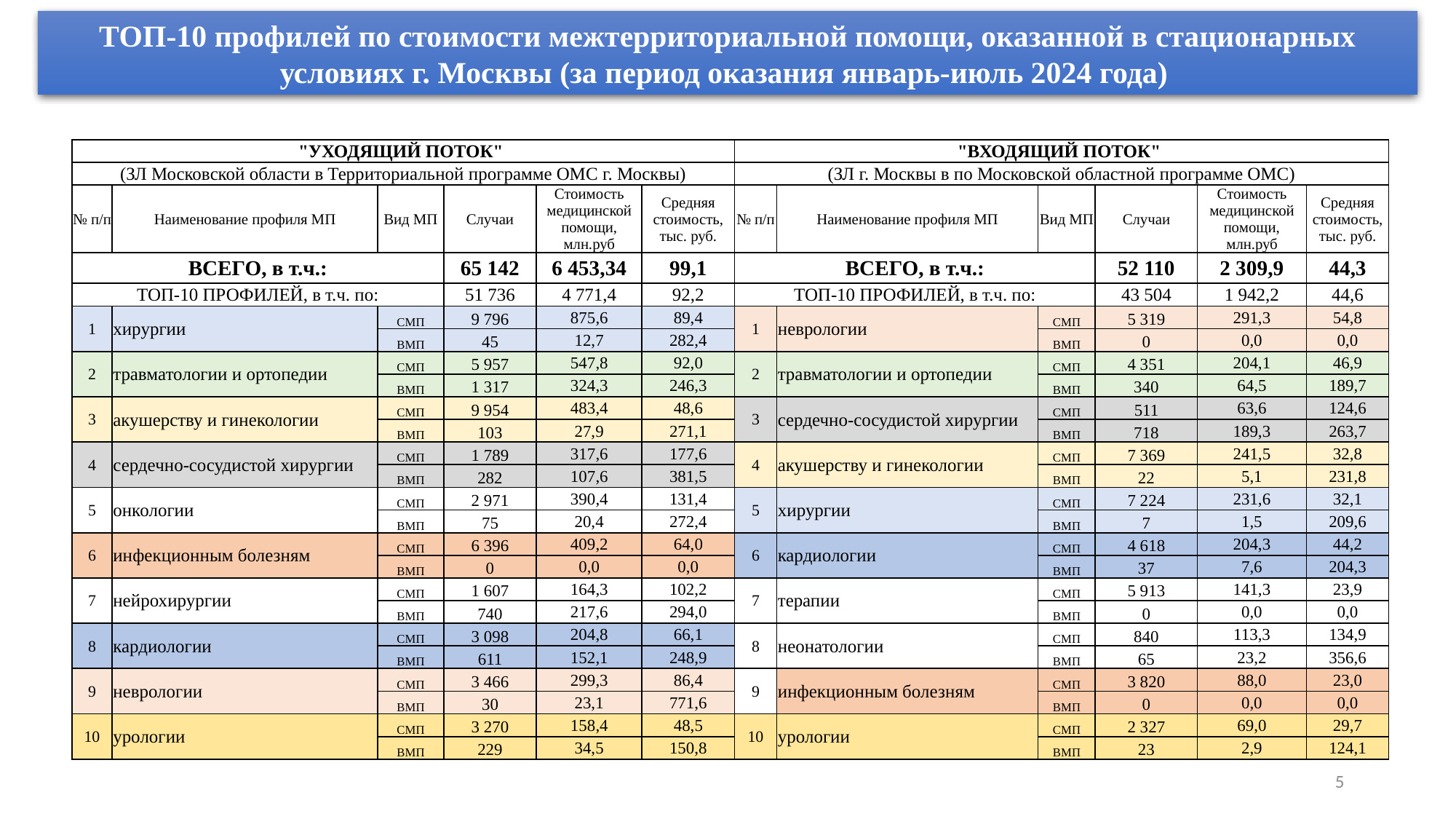

ТОП-10 профилей по стоимости межтерриториальной помощи, оказанной в стационарных условиях г. Москвы (за период оказания январь-июль 2024 года)
| "УХОДЯЩИЙ ПОТОК" |  |  |  |  |  | "ВХОДЯЩИЙ ПОТОК" |  |  |  |  |  |
| --- | --- | --- | --- | --- | --- | --- | --- | --- | --- | --- | --- |
| (ЗЛ Московской области в Территориальной программе ОМС г. Москвы) |  |  |  |  |  | (ЗЛ г. Москвы в по Московской областной программе ОМС) |  |  |  |  |  |
| № п/п | Наименование профиля МП | Вид МП | Случаи | Стоимость медицинской помощи, млн.руб | Средняя стоимость, тыс. руб. | № п/п | Наименование профиля МП | Вид МП | Случаи | Стоимость медицинской помощи, млн.руб | Средняя стоимость, тыс. руб. |
| ВСЕГО, в т.ч.: |  |  | 65 142 | 6 453,34 | 99,1 | ВСЕГО, в т.ч.: |  |  | 52 110 | 2 309,9 | 44,3 |
| ТОП-10 ПРОФИЛЕЙ, в т.ч. по: |  |  | 51 736 | 4 771,4 | 92,2 | ТОП-10 ПРОФИЛЕЙ, в т.ч. по: |  |  | 43 504 | 1 942,2 | 44,6 |
| 1 | хирургии | СМП | 9 796 | 875,6 | 89,4 | 1 | неврологии | СМП | 5 319 | 291,3 | 54,8 |
|  |  | ВМП | 45 | 12,7 | 282,4 |  |  | ВМП | 0 | 0,0 | 0,0 |
| 2 | травматологии и ортопедии | СМП | 5 957 | 547,8 | 92,0 | 2 | травматологии и ортопедии | СМП | 4 351 | 204,1 | 46,9 |
|  |  | ВМП | 1 317 | 324,3 | 246,3 |  |  | ВМП | 340 | 64,5 | 189,7 |
| 3 | акушерству и гинекологии | СМП | 9 954 | 483,4 | 48,6 | 3 | сердечно-сосудистой хирургии | СМП | 511 | 63,6 | 124,6 |
|  |  | ВМП | 103 | 27,9 | 271,1 |  |  | ВМП | 718 | 189,3 | 263,7 |
| 4 | сердечно-сосудистой хирургии | СМП | 1 789 | 317,6 | 177,6 | 4 | акушерству и гинекологии | СМП | 7 369 | 241,5 | 32,8 |
|  |  | ВМП | 282 | 107,6 | 381,5 |  |  | ВМП | 22 | 5,1 | 231,8 |
| 5 | онкологии | СМП | 2 971 | 390,4 | 131,4 | 5 | хирургии | СМП | 7 224 | 231,6 | 32,1 |
|  |  | ВМП | 75 | 20,4 | 272,4 |  |  | ВМП | 7 | 1,5 | 209,6 |
| 6 | инфекционным болезням | СМП | 6 396 | 409,2 | 64,0 | 6 | кардиологии | СМП | 4 618 | 204,3 | 44,2 |
|  |  | ВМП | 0 | 0,0 | 0,0 |  |  | ВМП | 37 | 7,6 | 204,3 |
| 7 | нейрохирургии | СМП | 1 607 | 164,3 | 102,2 | 7 | терапии | СМП | 5 913 | 141,3 | 23,9 |
|  |  | ВМП | 740 | 217,6 | 294,0 |  |  | ВМП | 0 | 0,0 | 0,0 |
| 8 | кардиологии | СМП | 3 098 | 204,8 | 66,1 | 8 | неонатологии | СМП | 840 | 113,3 | 134,9 |
|  |  | ВМП | 611 | 152,1 | 248,9 |  |  | ВМП | 65 | 23,2 | 356,6 |
| 9 | неврологии | СМП | 3 466 | 299,3 | 86,4 | 9 | инфекционным болезням | СМП | 3 820 | 88,0 | 23,0 |
|  |  | ВМП | 30 | 23,1 | 771,6 |  |  | ВМП | 0 | 0,0 | 0,0 |
| 10 | урологии | СМП | 3 270 | 158,4 | 48,5 | 10 | урологии | СМП | 2 327 | 69,0 | 29,7 |
|  |  | ВМП | 229 | 34,5 | 150,8 |  |  | ВМП | 23 | 2,9 | 124,1 |
5